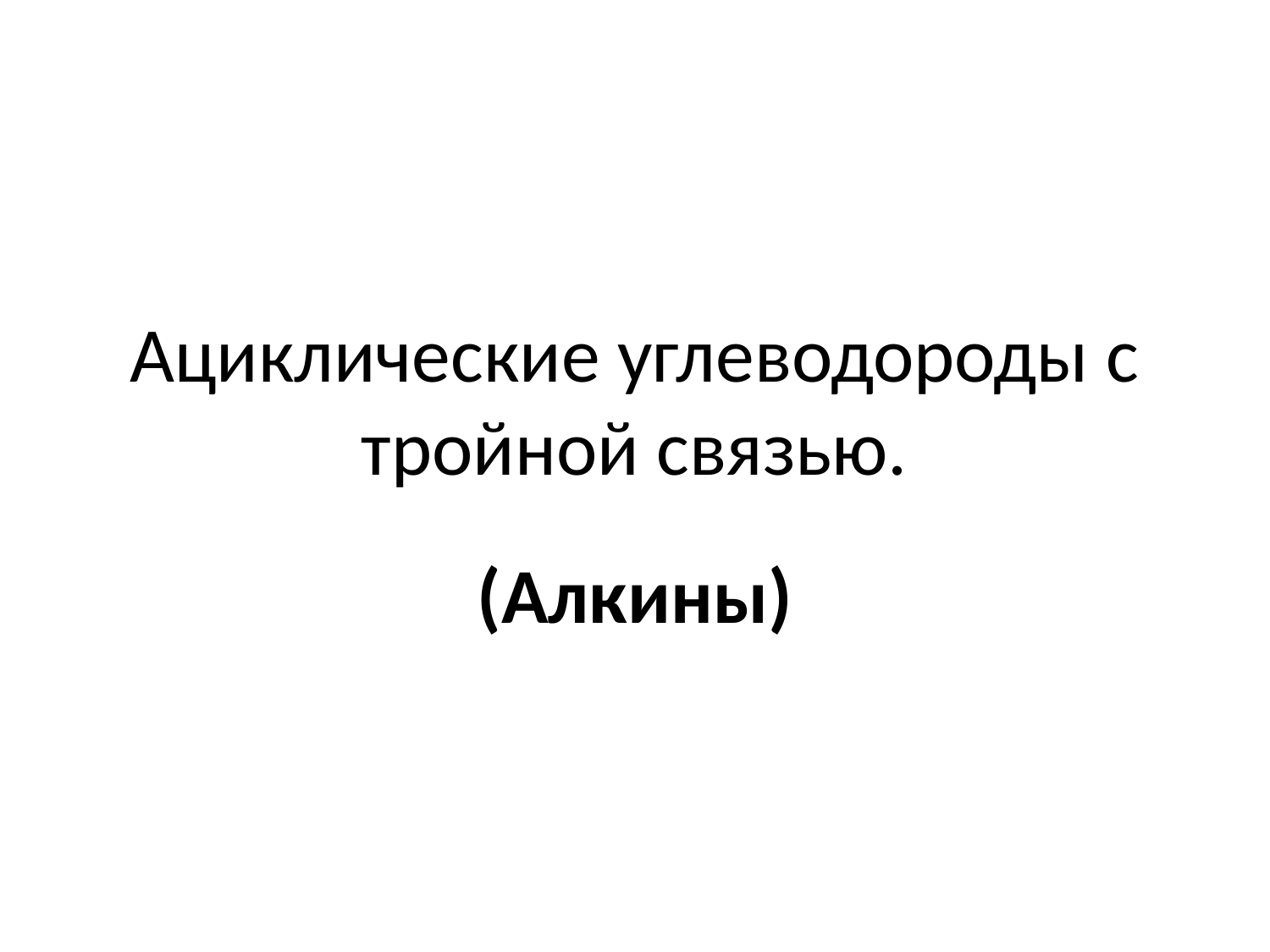

# Ациклические углеводороды с тройной связью.
(Алкины)